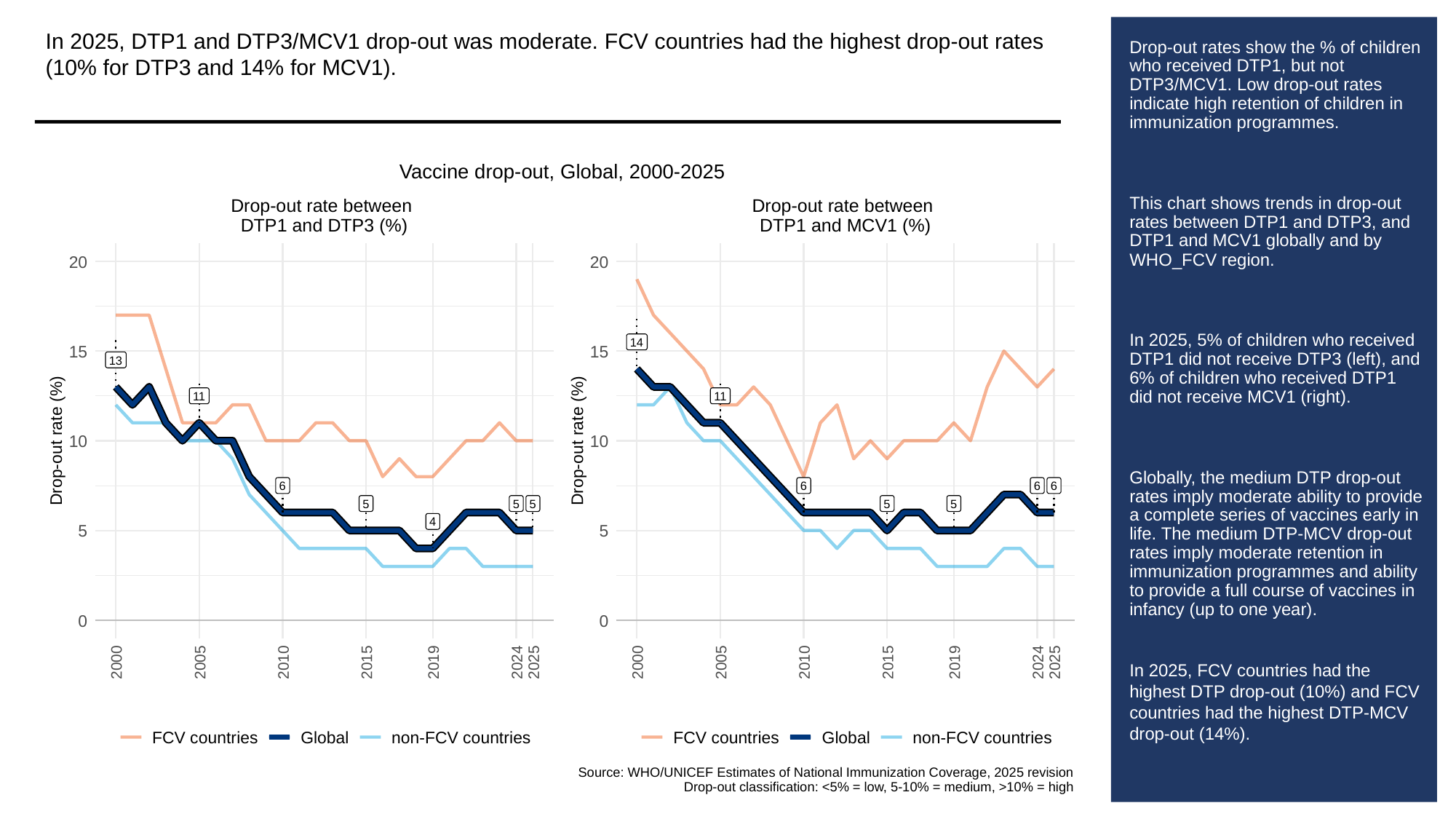

In 2025, DTP1 and DTP3/MCV1 drop-out was moderate. FCV countries had the highest drop-out rates (10% for DTP3 and 14% for MCV1).
# Drop-out rates show the % of children who received DTP1, but not DTP3/MCV1. Low drop-out rates indicate high retention of children in immunization programmes.

This chart shows trends in drop-out rates between DTP1 and DTP3, and DTP1 and MCV1 globally and by WHO_FCV region.

In 2025, 5% of children who received DTP1 did not receive DTP3 (left), and 6% of children who received DTP1 did not receive MCV1 (right).

Globally, the medium DTP drop-out rates imply moderate ability to provide a complete series of vaccines early in life. The medium DTP-MCV drop-out rates imply moderate retention in immunization programmes and ability to provide a full course of vaccines in infancy (up to one year).

In 2025, FCV countries had the highest DTP drop-out (10%) and FCV countries had the highest DTP-MCV drop-out (14%).

Vaccine drop-out, Global, 2000-2025
Drop-out rate between
Drop-out rate between
DTP1 and DTP3 (%)
DTP1 and MCV1 (%)

20
20

14

15
15

13

11
11

Drop-out rate (%)
10
Drop-out rate (%)
10

6
6
6
6

5
5
5
5
5

4
5
5

0
0

2000
2005
2010
2015
2019
2024
2025
2000
2005
2010
2015
2019
2024
2025
FCV countries
Global
non-FCV countries
FCV countries
Global
non-FCV countries

Source: WHO/UNICEF Estimates of National Immunization Coverage, 2025 revision
Drop-out classification: <5% = low, 5-10% = medium, >10% = high